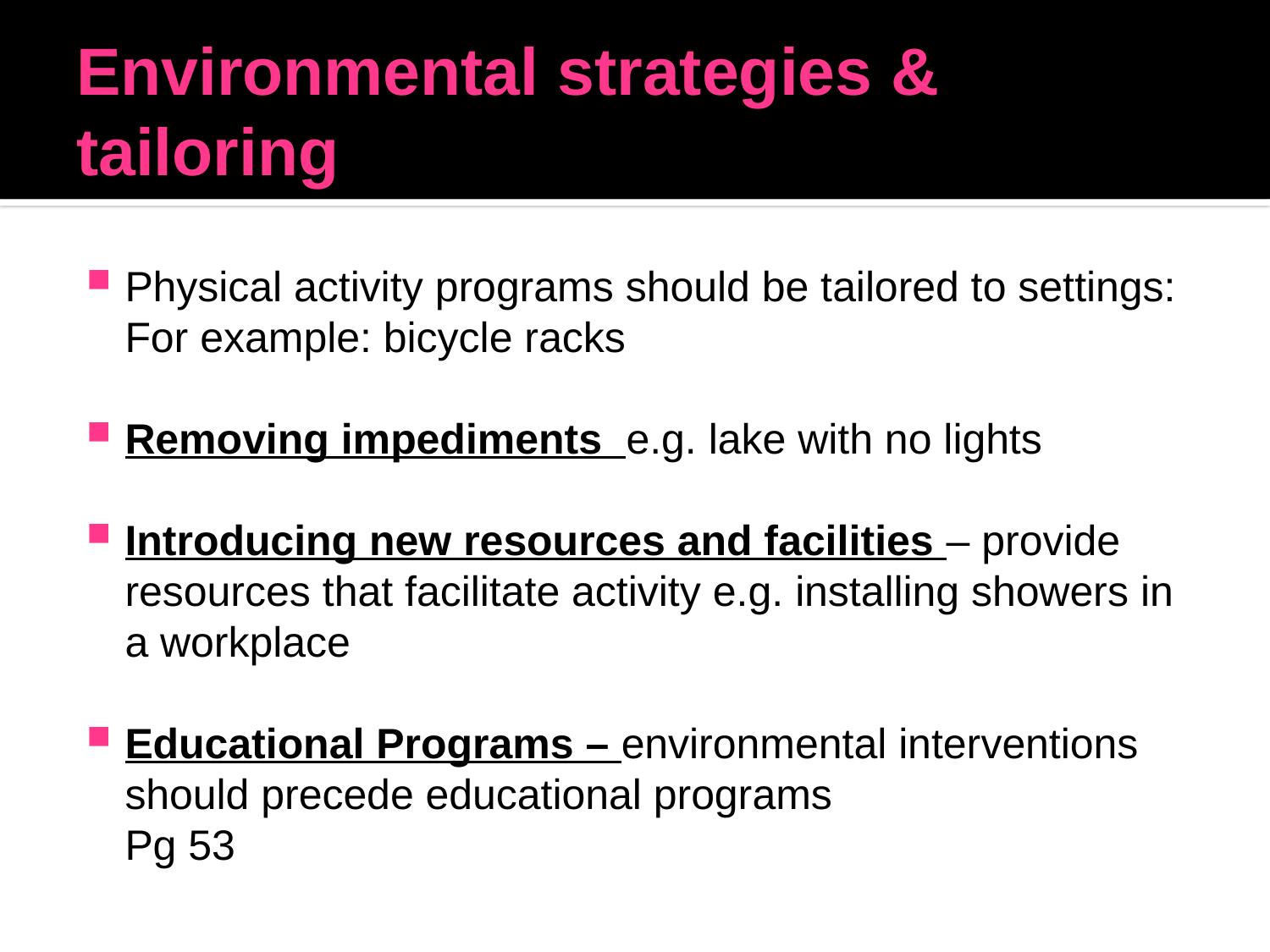

# Environmental strategies & tailoring
Physical activity programs should be tailored to settings: For example: bicycle racks

Removing impediments  e.g. lake with no lights

Introducing new resources and facilities – provide resources that facilitate activity e.g. installing showers in a workplace

Educational Programs – environmental interventions should precede educational programs
									Pg 53